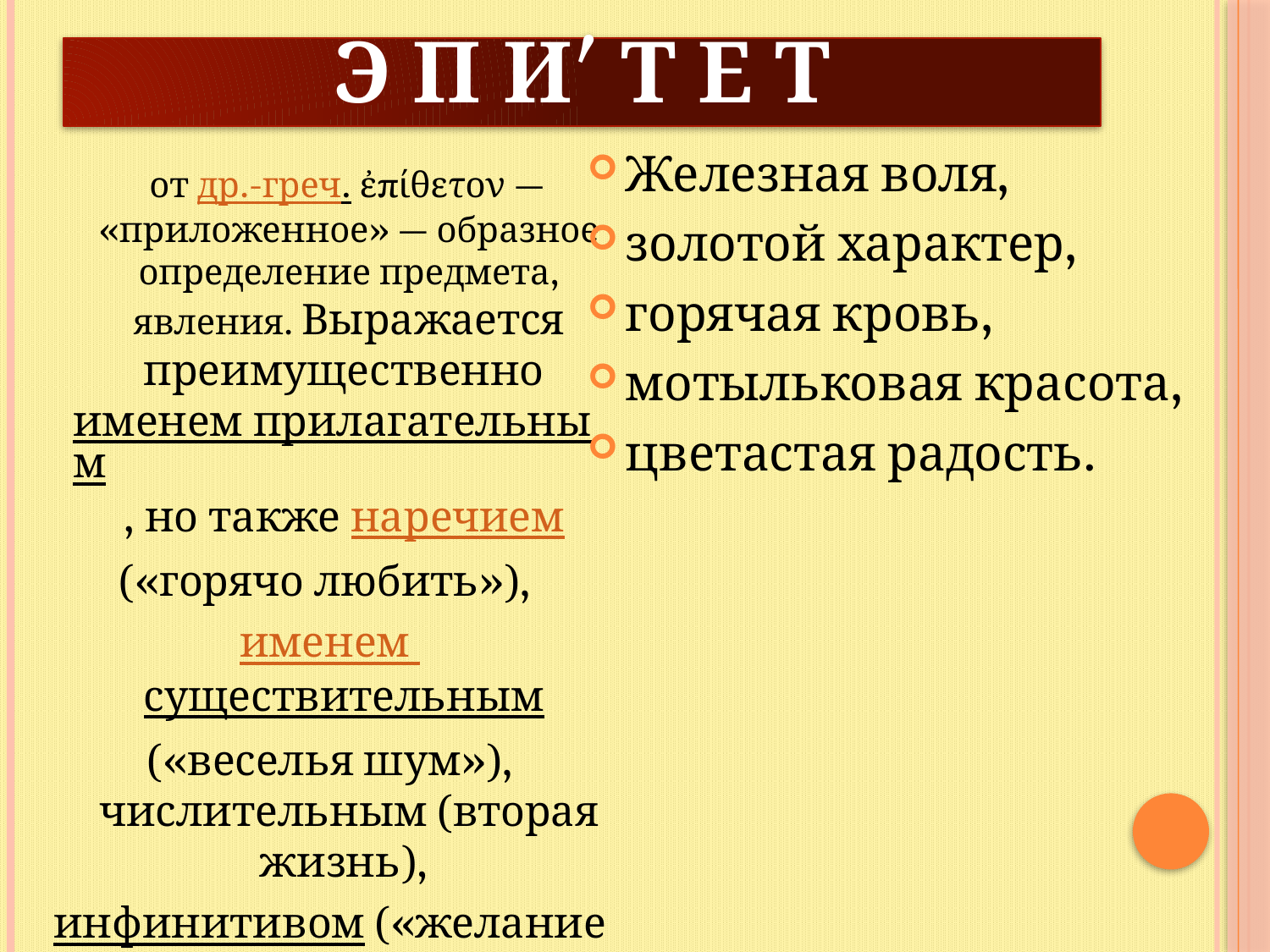

# Э п и′ т е т
Железная воля,
золотой характер,
горячая кровь,
мотыльковая красота,
цветастая радость.

    от др.-греч. ἐπίθετον — «приложенное» — образное определение предмета, явления. Выражается преимущественно именем прилагательным, но также наречием
(«горячо любить»),
именем существительным
(«веселья шум»), числительным (вторая жизнь),
инфинитивом («желание забыться»).